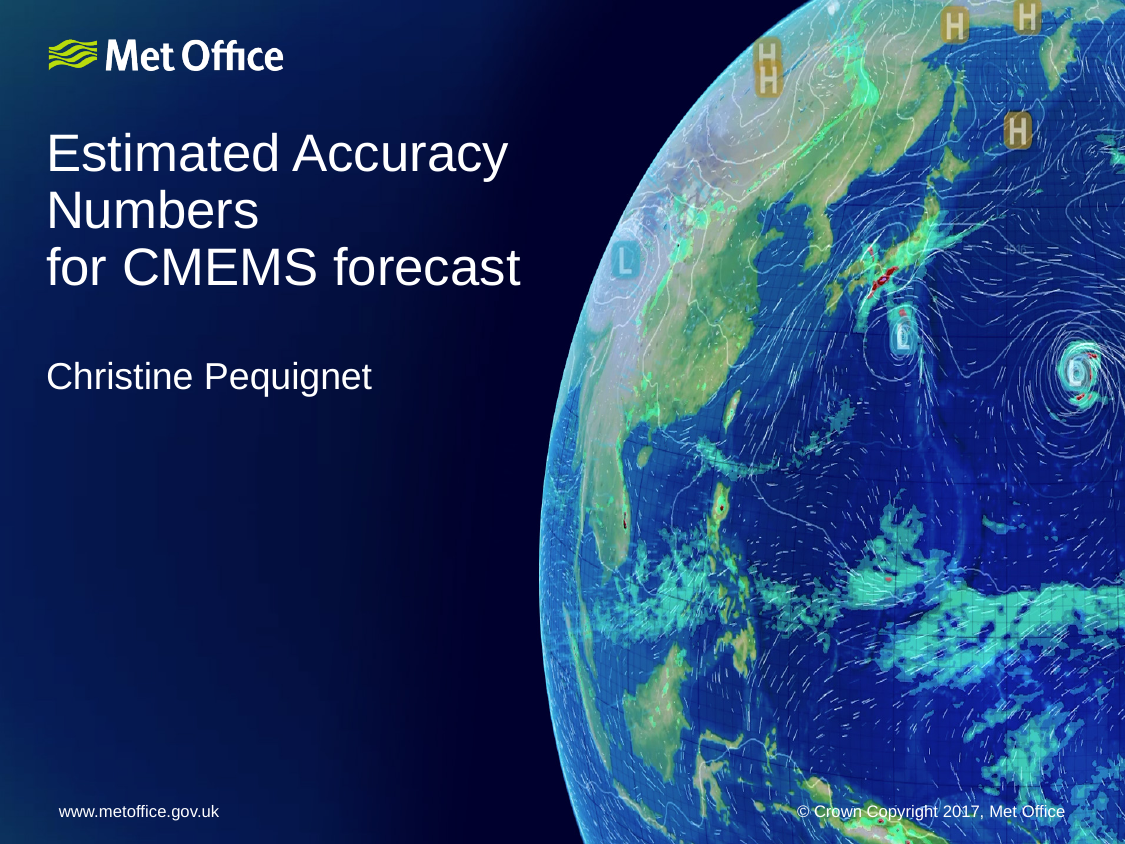

# Estimated Accuracy Numbers for CMEMS forecast
Christine Pequignet